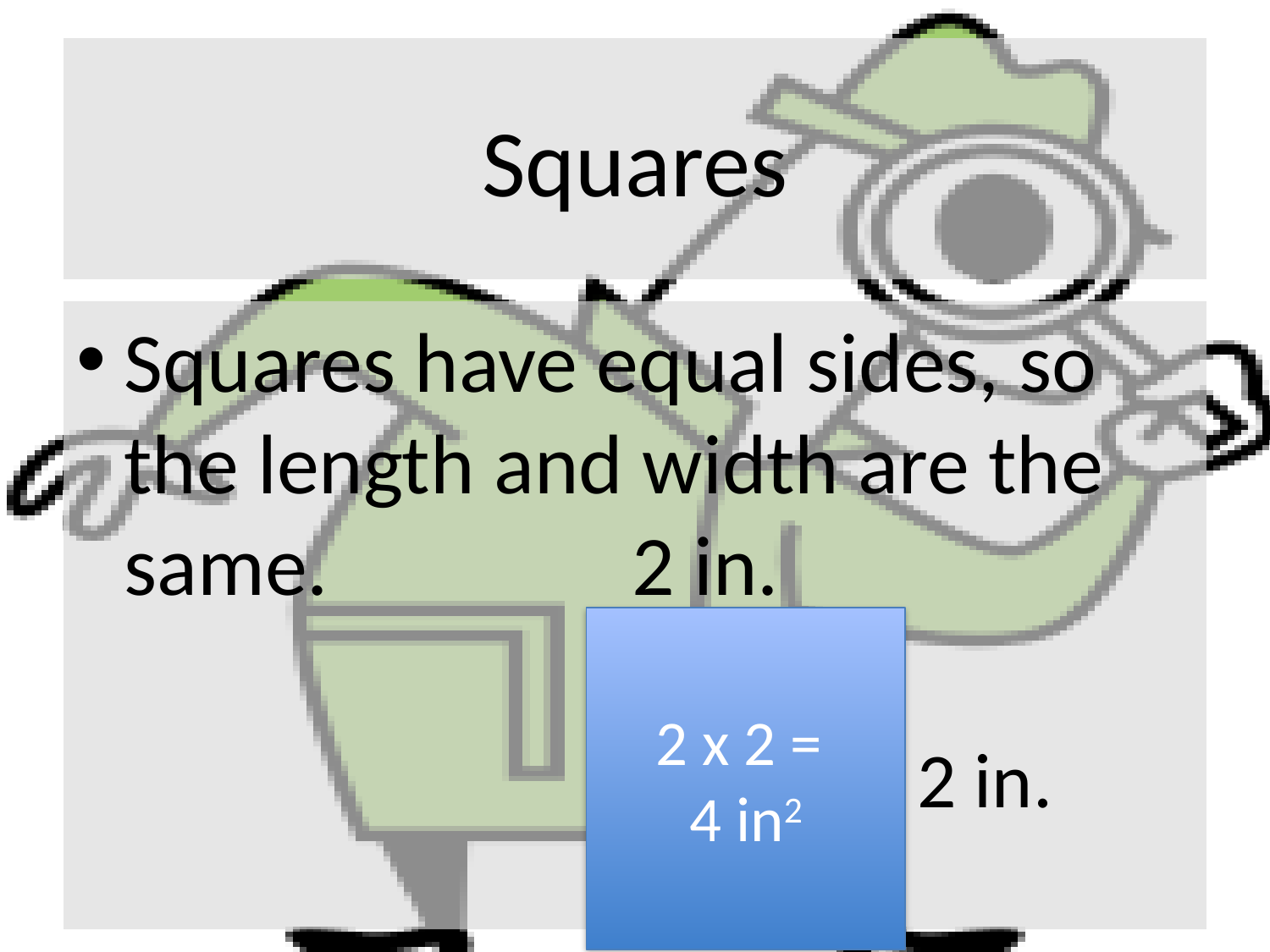

# Squares
Squares have equal sides, so the length and width are the same. 			2 in.
2 x 2 =
4 in2
2 in.